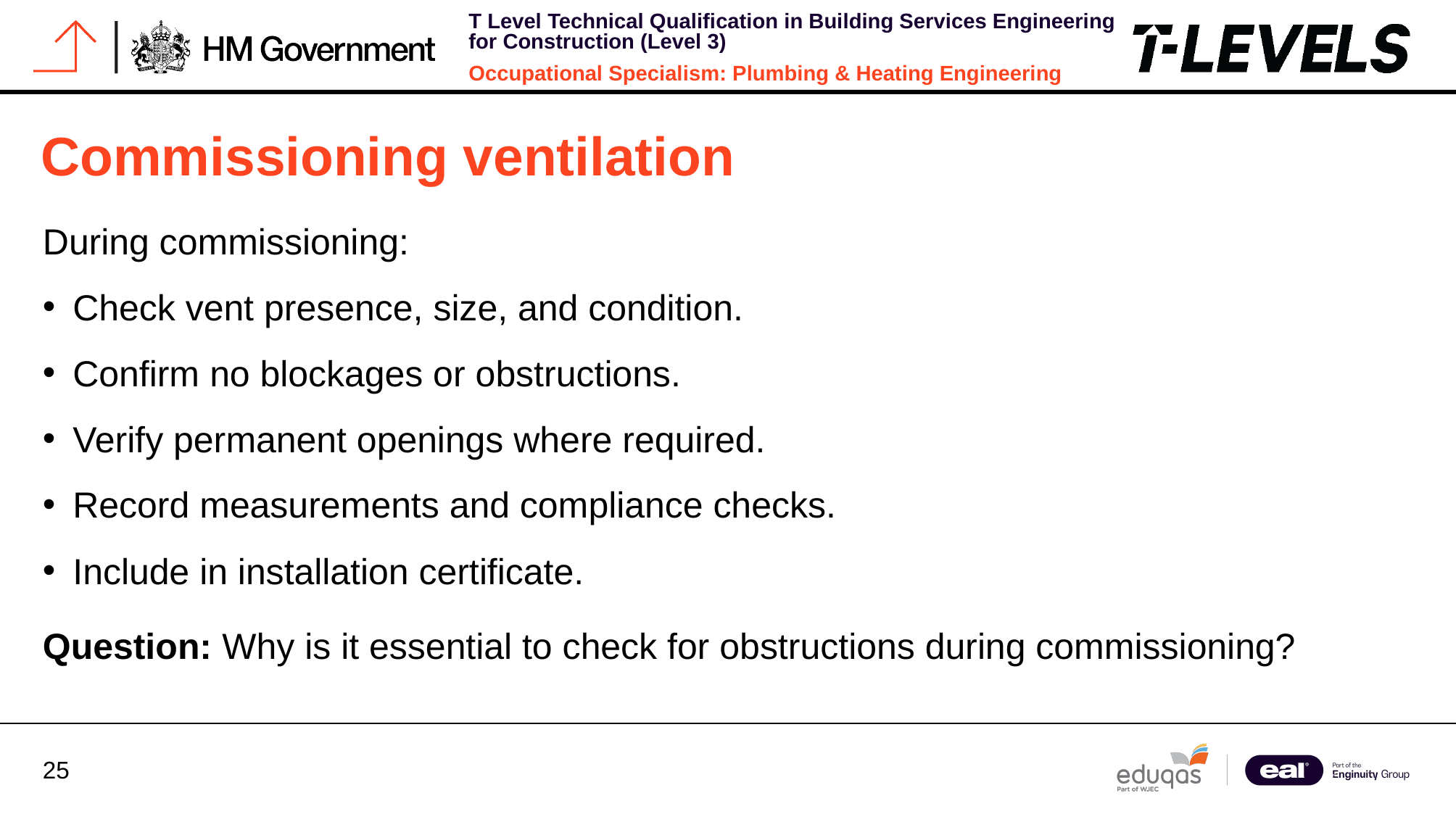

# Commissioning ventilation
During commissioning:
Check vent presence, size, and condition.
Confirm no blockages or obstructions.
Verify permanent openings where required.
Record measurements and compliance checks.
Include in installation certificate.
Question: Why is it essential to check for obstructions during commissioning?